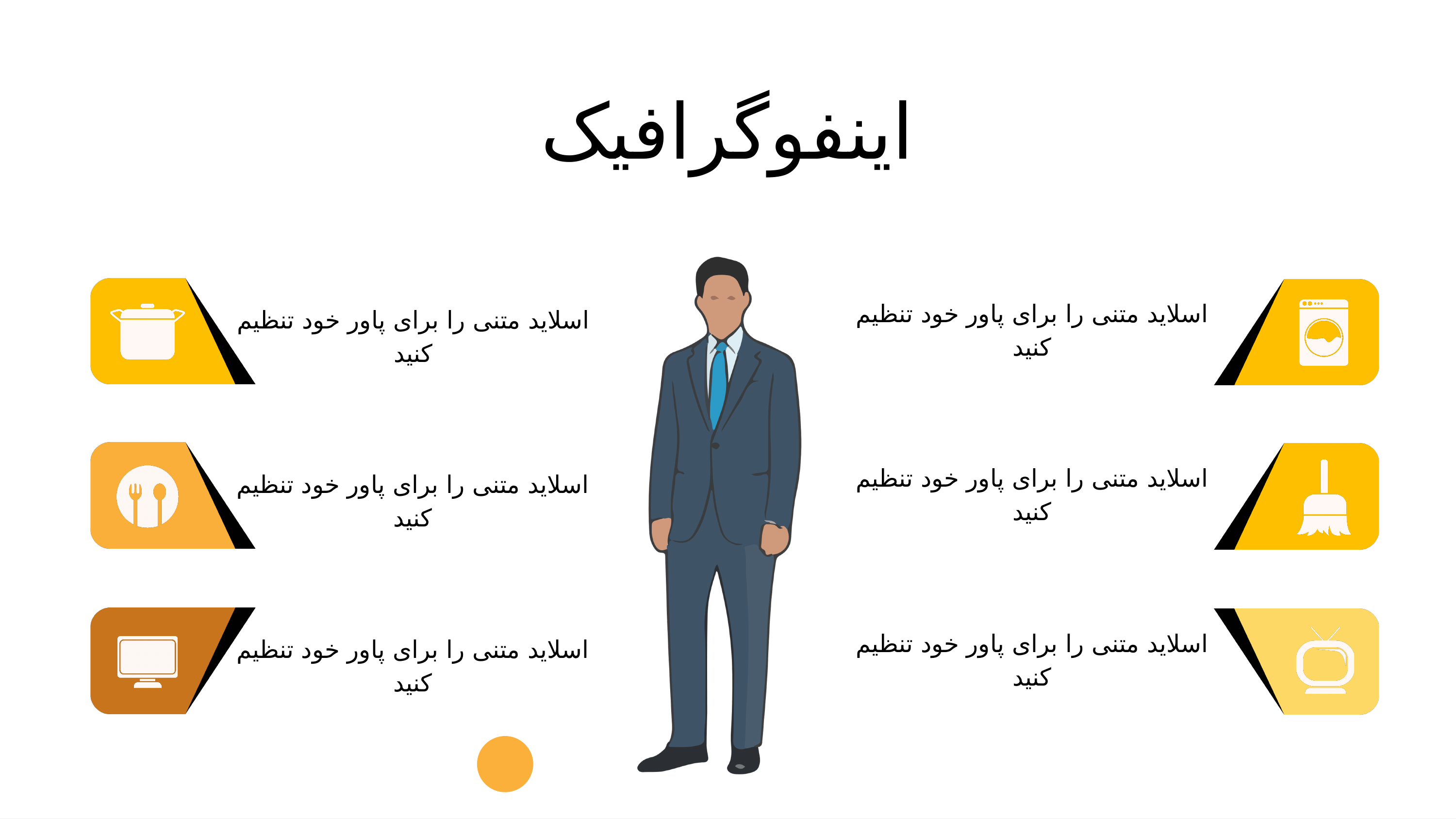

اینفوگرافیک

اسلاید متنی را برای پاور خود تنظیم کنید

اسلاید متنی را برای پاور خود تنظیم کنید

اسلاید متنی را برای پاور خود تنظیم کنید

اسلاید متنی را برای پاور خود تنظیم کنید

اسلاید متنی را برای پاور خود تنظیم کنید

اسلاید متنی را برای پاور خود تنظیم کنید